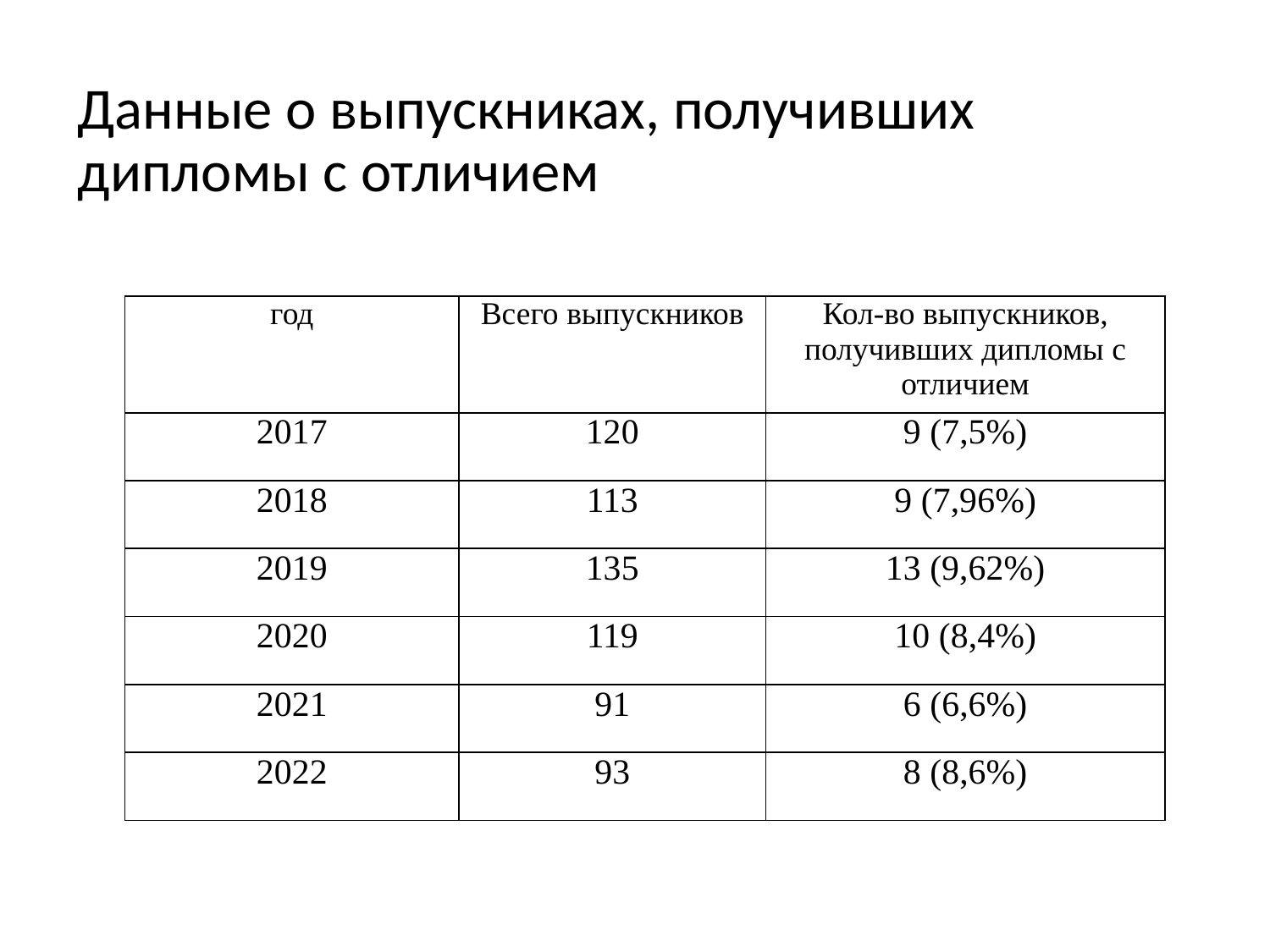

# Данные о выпускниках, получивших дипломы с отличием
| год | Всего выпускников | Кол-во выпускников, получивших дипломы с отличием |
| --- | --- | --- |
| 2017 | 120 | 9 (7,5%) |
| 2018 | 113 | 9 (7,96%) |
| 2019 | 135 | 13 (9,62%) |
| 2020 | 119 | 10 (8,4%) |
| 2021 | 91 | 6 (6,6%) |
| 2022 | 93 | 8 (8,6%) |